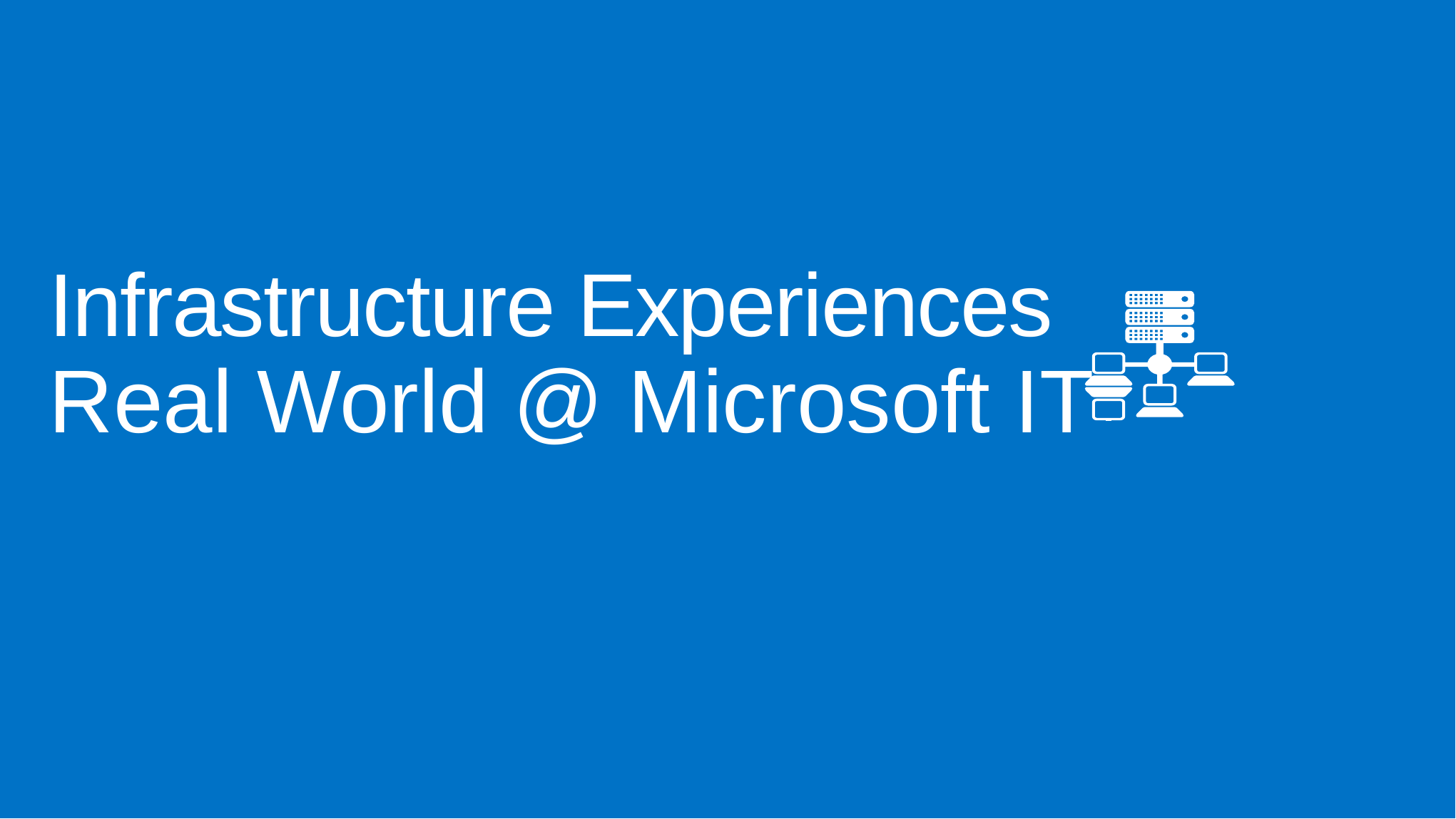

# Infrastructure Experiences Real World @ Microsoft IT